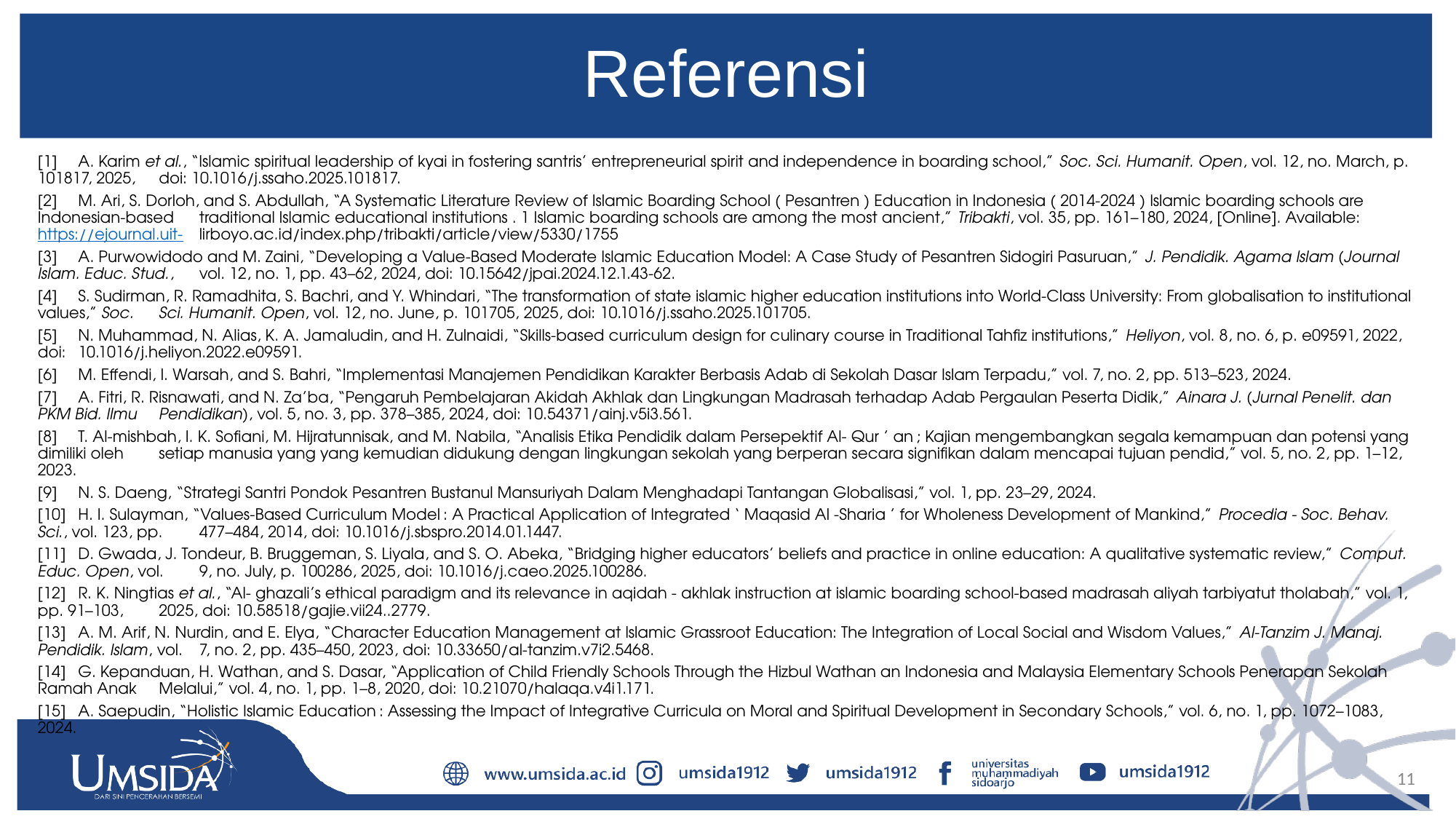

# Referensi
[1]	A. Karim et al., “Islamic spiritual leadership of kyai in fostering santris’ entrepreneurial spirit and independence in boarding school,” Soc. Sci. Humanit. Open, vol. 12, no. March, p. 101817, 2025, 	doi: 10.1016/j.ssaho.2025.101817.
[2]	M. Ari, S. Dorloh, and S. Abdullah, “A Systematic Literature Review of Islamic Boarding School ( Pesantren ) Education in Indonesia ( 2014-2024 ) Islamic boarding schools are Indonesian-based 	traditional Islamic educational institutions . 1 Islamic boarding schools are among the most ancient,” Tribakti, vol. 35, pp. 161–180, 2024, [Online]. Available: https://ejournal.uit-	lirboyo.ac.id/index.php/tribakti/article/view/5330/1755
[3]	A. Purwowidodo and M. Zaini, “Developing a Value-Based Moderate Islamic Education Model: A Case Study of Pesantren Sidogiri Pasuruan,” J. Pendidik. Agama Islam (Journal Islam. Educ. Stud., 	vol. 12, no. 1, pp. 43–62, 2024, doi: 10.15642/jpai.2024.12.1.43-62.
[4]	S. Sudirman, R. Ramadhita, S. Bachri, and Y. Whindari, “The transformation of state islamic higher education institutions into World-Class University: From globalisation to institutional values,” Soc. 	Sci. Humanit. Open, vol. 12, no. June, p. 101705, 2025, doi: 10.1016/j.ssaho.2025.101705.
[5]	N. Muhammad, N. Alias, K. A. Jamaludin, and H. Zulnaidi, “Skills-based curriculum design for culinary course in Traditional Tahfiz institutions,” Heliyon, vol. 8, no. 6, p. e09591, 2022, doi: 	10.1016/j.heliyon.2022.e09591.
[6]	M. Effendi, I. Warsah, and S. Bahri, “Implementasi Manajemen Pendidikan Karakter Berbasis Adab di Sekolah Dasar Islam Terpadu,” vol. 7, no. 2, pp. 513–523, 2024.
[7]	A. Fitri, R. Risnawati, and N. Za’ba, “Pengaruh Pembelajaran Akidah Akhlak dan Lingkungan Madrasah terhadap Adab Pergaulan Peserta Didik,” Ainara J. (Jurnal Penelit. dan PKM Bid. Ilmu 	Pendidikan), vol. 5, no. 3, pp. 378–385, 2024, doi: 10.54371/ainj.v5i3.561.
[8]	T. Al-mishbah, I. K. Sofiani, M. Hijratunnisak, and M. Nabila, “Analisis Etika Pendidik dalam Persepektif Al- Qur ’ an ; Kajian mengembangkan segala kemampuan dan potensi yang dimiliki oleh 	setiap manusia yang yang kemudian didukung dengan lingkungan sekolah yang berperan secara signifikan dalam mencapai tujuan pendid,” vol. 5, no. 2, pp. 1–12, 2023.
[9]	N. S. Daeng, “Strategi Santri Pondok Pesantren Bustanul Mansuriyah Dalam Menghadapi Tantangan Globalisasi,” vol. 1, pp. 23–29, 2024.
[10]	H. I. Sulayman, “Values-Based Curriculum Model : A Practical Application of Integrated ‘ Maqasid Al -Sharia ’ for Wholeness Development of Mankind,” Procedia - Soc. Behav. Sci., vol. 123, pp. 	477–484, 2014, doi: 10.1016/j.sbspro.2014.01.1447.
[11]	D. Gwada, J. Tondeur, B. Bruggeman, S. Liyala, and S. O. Abeka, “Bridging higher educators’ beliefs and practice in online education: A qualitative systematic review,” Comput. Educ. Open, vol. 	9, no. July, p. 100286, 2025, doi: 10.1016/j.caeo.2025.100286.
[12]	R. K. Ningtias et al., “Al- ghazali’s ethical paradigm and its relevance in aqidah - akhlak instruction at islamic boarding school-based madrasah aliyah tarbiyatut tholabah,” vol. 1, pp. 91–103, 	2025, doi: 10.58518/gajie.vii24..2779.
[13]	A. M. Arif, N. Nurdin, and E. Elya, “Character Education Management at Islamic Grassroot Education: The Integration of Local Social and Wisdom Values,” Al-Tanzim J. Manaj. Pendidik. Islam, vol. 	7, no. 2, pp. 435–450, 2023, doi: 10.33650/al-tanzim.v7i2.5468.
[14]	G. Kepanduan, H. Wathan, and S. Dasar, “Application of Child Friendly Schools Through the Hizbul Wathan an Indonesia and Malaysia Elementary Schools Penerapan Sekolah Ramah Anak 	Melalui,” vol. 4, no. 1, pp. 1–8, 2020, doi: 10.21070/halaqa.v4i1.171.
[15]	A. Saepudin, “Holistic Islamic Education : Assessing the Impact of Integrative Curricula on Moral and Spiritual Development in Secondary Schools,” vol. 6, no. 1, pp. 1072–1083, 2024.